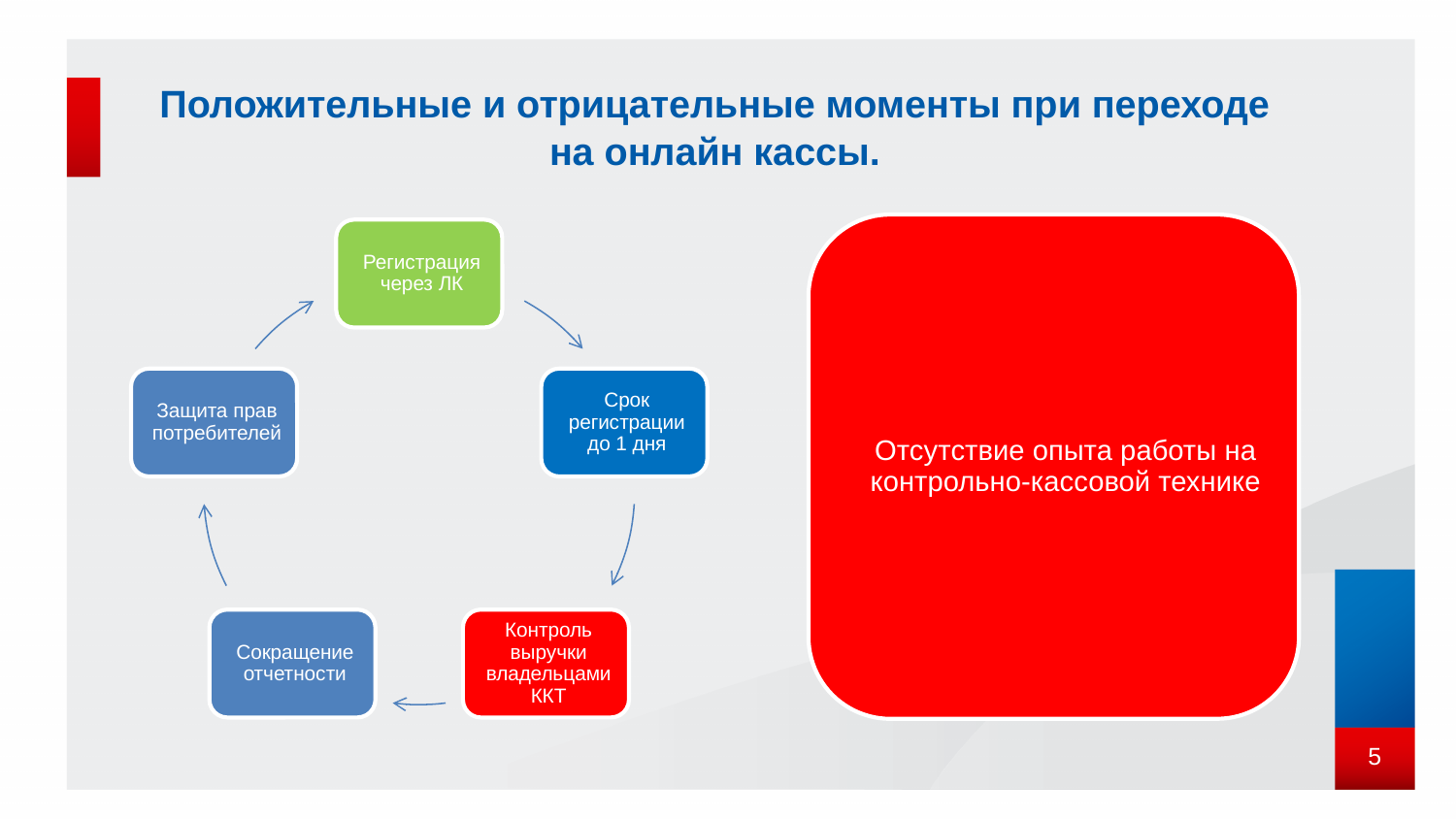

# Положительные и отрицательные моменты при переходе на онлайн кассы.
Регистрация через ЛК
Срок регистрации до 1 дня
Контроль выручки владельцами ККТ
Сокращение отчетности
Защита прав потребителей
Отсутствие опыта работы на контрольно-кассовой технике
5